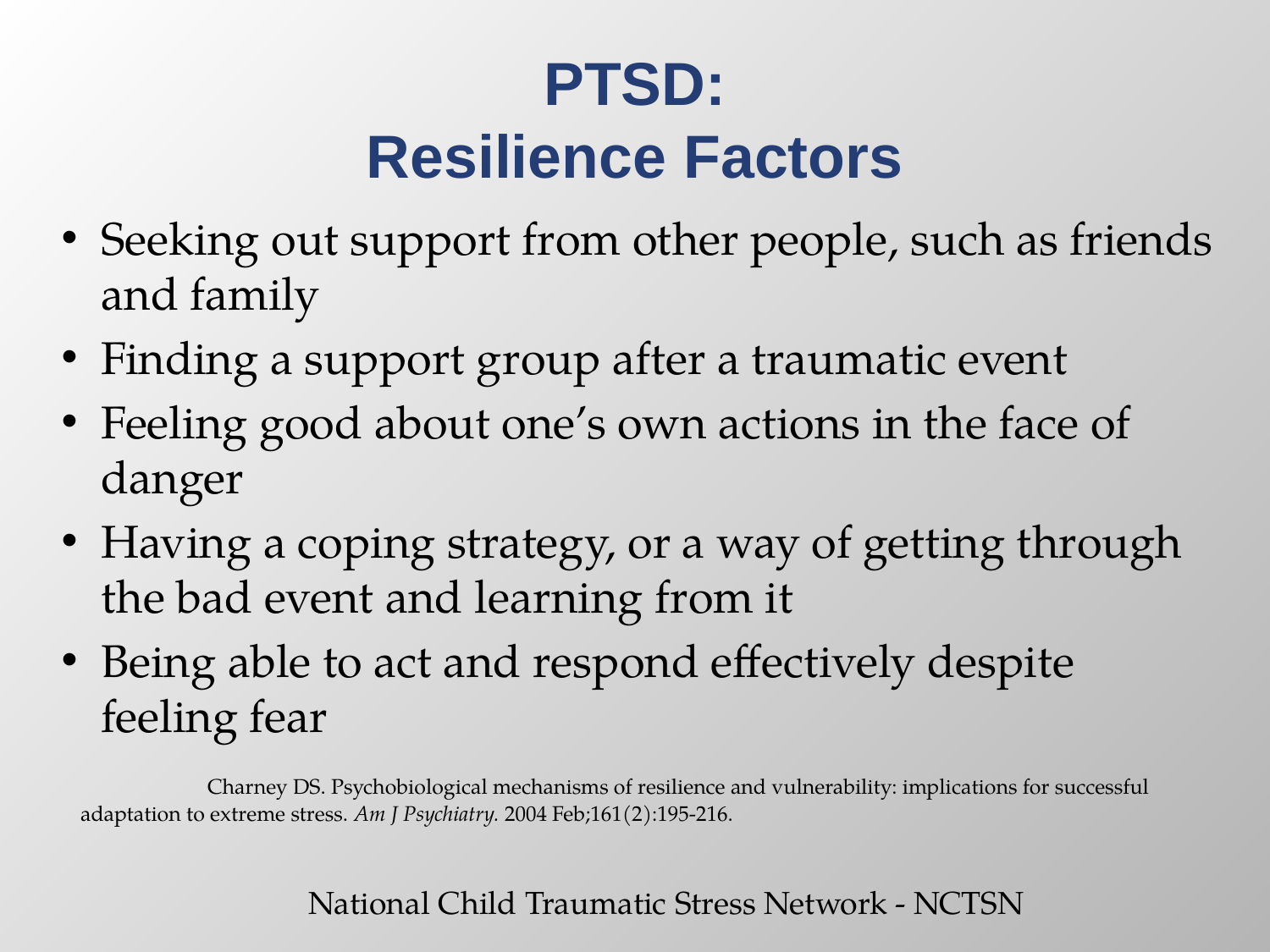

# PTSD: Resilience Factors
Seeking out support from other people, such as friends and family
Finding a support group after a traumatic event
Feeling good about one’s own actions in the face of danger
Having a coping strategy, or a way of getting through the bad event and learning from it
Being able to act and respond effectively despite feeling fear
	Charney DS. Psychobiological mechanisms of resilience and vulnerability: implications for successful adaptation to extreme stress. Am J Psychiatry. 2004 Feb;161(2):195-216.

National Child Traumatic Stress Network - NCTSN